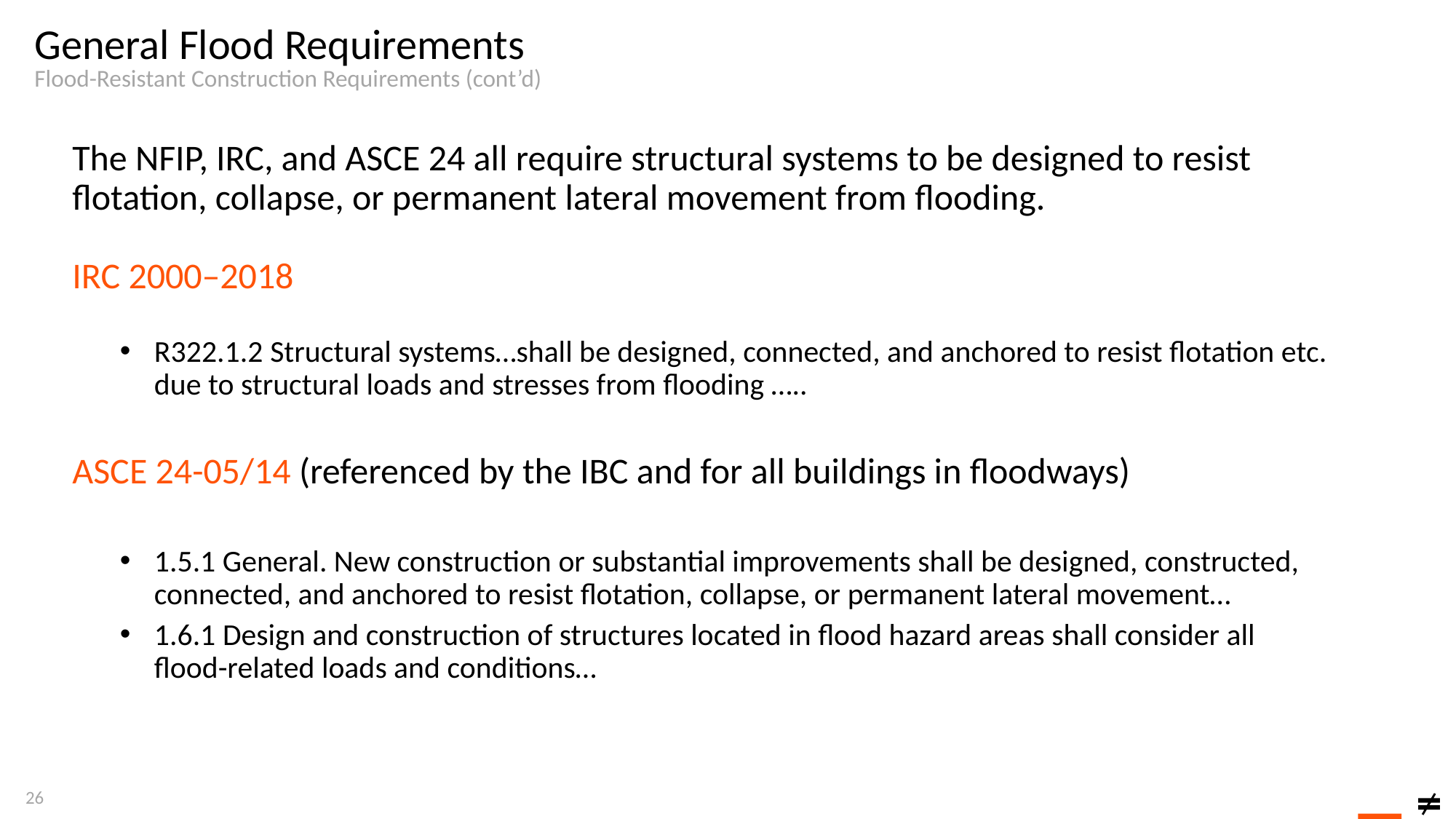

General Flood Requirements
Flood-Resistant Construction Requirements (cont’d)
The NFIP, IRC, and ASCE 24 all require structural systems to be designed to resist flotation, collapse, or permanent lateral movement from flooding.

IRC 2000–2018

R322.1.2 Structural systems…shall be designed, connected, and anchored to resist flotation etc. due to structural loads and stresses from flooding …..

ASCE 24-05/14 (referenced by the IBC and for all buildings in floodways)

1.5.1 General. New construction or substantial improvements shall be designed, constructed, connected, and anchored to resist flotation, collapse, or permanent lateral movement…
1.6.1 Design and construction of structures located in flood hazard areas shall consider all flood-related loads and conditions…
26